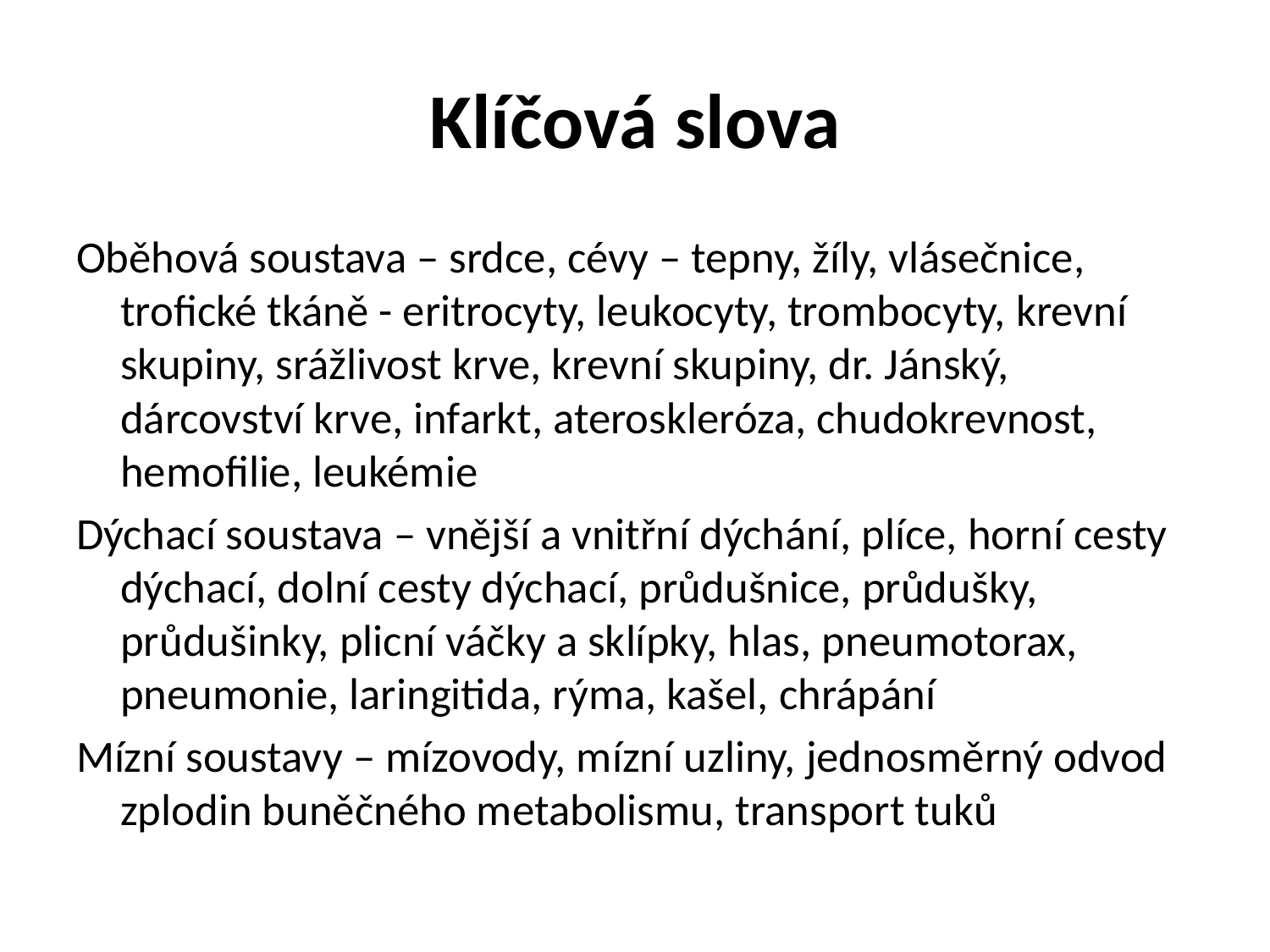

# Klíčová slova
Oběhová soustava – srdce, cévy – tepny, žíly, vlásečnice, trofické tkáně - eritrocyty, leukocyty, trombocyty, krevní skupiny, srážlivost krve, krevní skupiny, dr. Jánský, dárcovství krve, infarkt, ateroskleróza, chudokrevnost, hemofilie, leukémie
Dýchací soustava – vnější a vnitřní dýchání, plíce, horní cesty dýchací, dolní cesty dýchací, průdušnice, průdušky, průdušinky, plicní váčky a sklípky, hlas, pneumotorax, pneumonie, laringitida, rýma, kašel, chrápání
Mízní soustavy – mízovody, mízní uzliny, jednosměrný odvod zplodin buněčného metabolismu, transport tuků